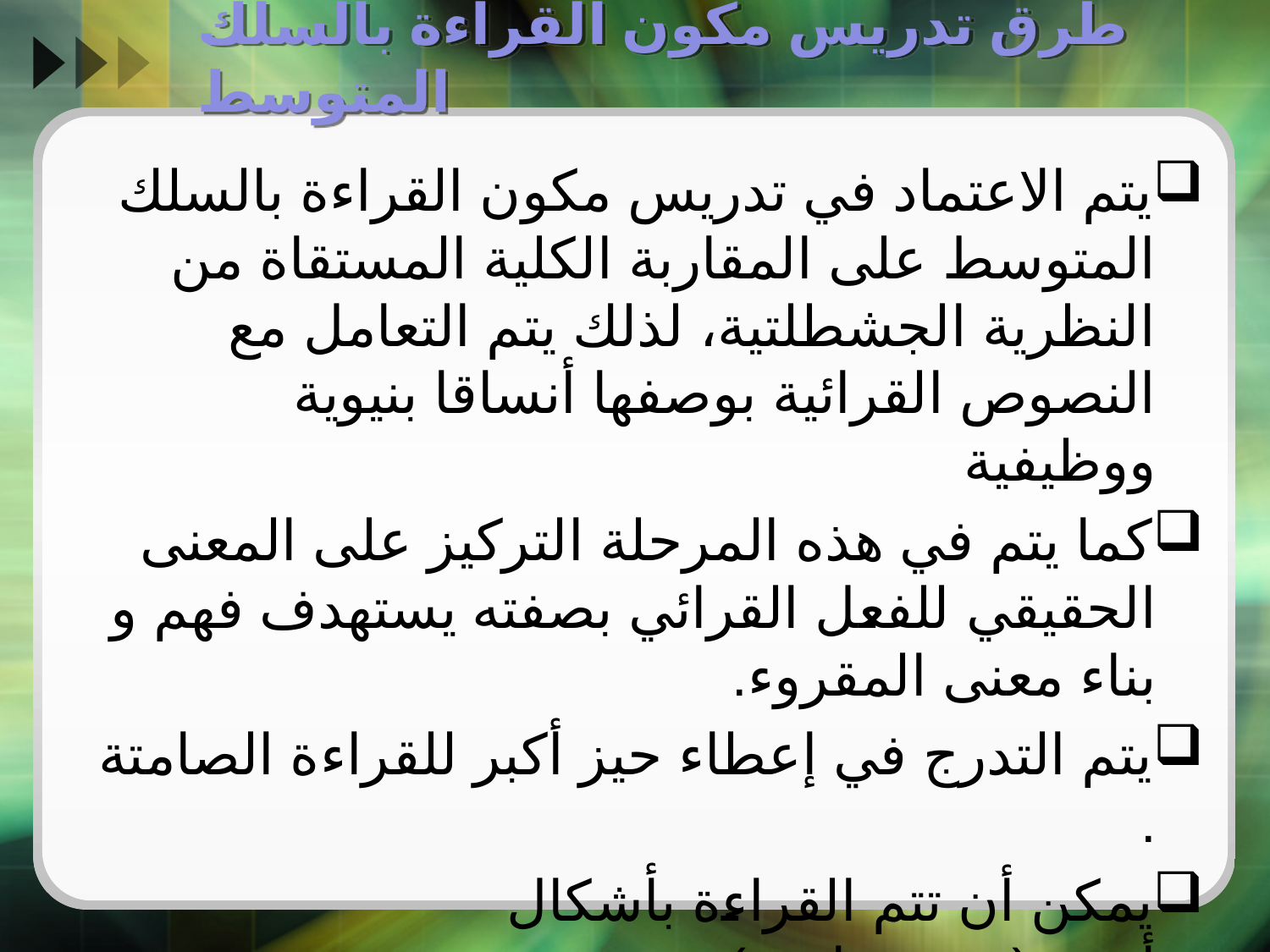

# طرق تدريس مكون القراءة بالسلك المتوسط
يتم الاعتماد في تدريس مكون القراءة بالسلك المتوسط على المقاربة الكلية المستقاة من النظرية الجشطلتية، لذلك يتم التعامل مع النصوص القرائية بوصفها أنساقا بنيوية ووظيفية
كما يتم في هذه المرحلة التركيز على المعنى الحقيقي للفعل القرائي بصفته يستهدف فهم و بناء معنى المقروء.
يتم التدرج في إعطاء حيز أكبر للقراءة الصامتة .
يمكن أن تتم القراءة بأشكال أخرى(مسرحيات..).